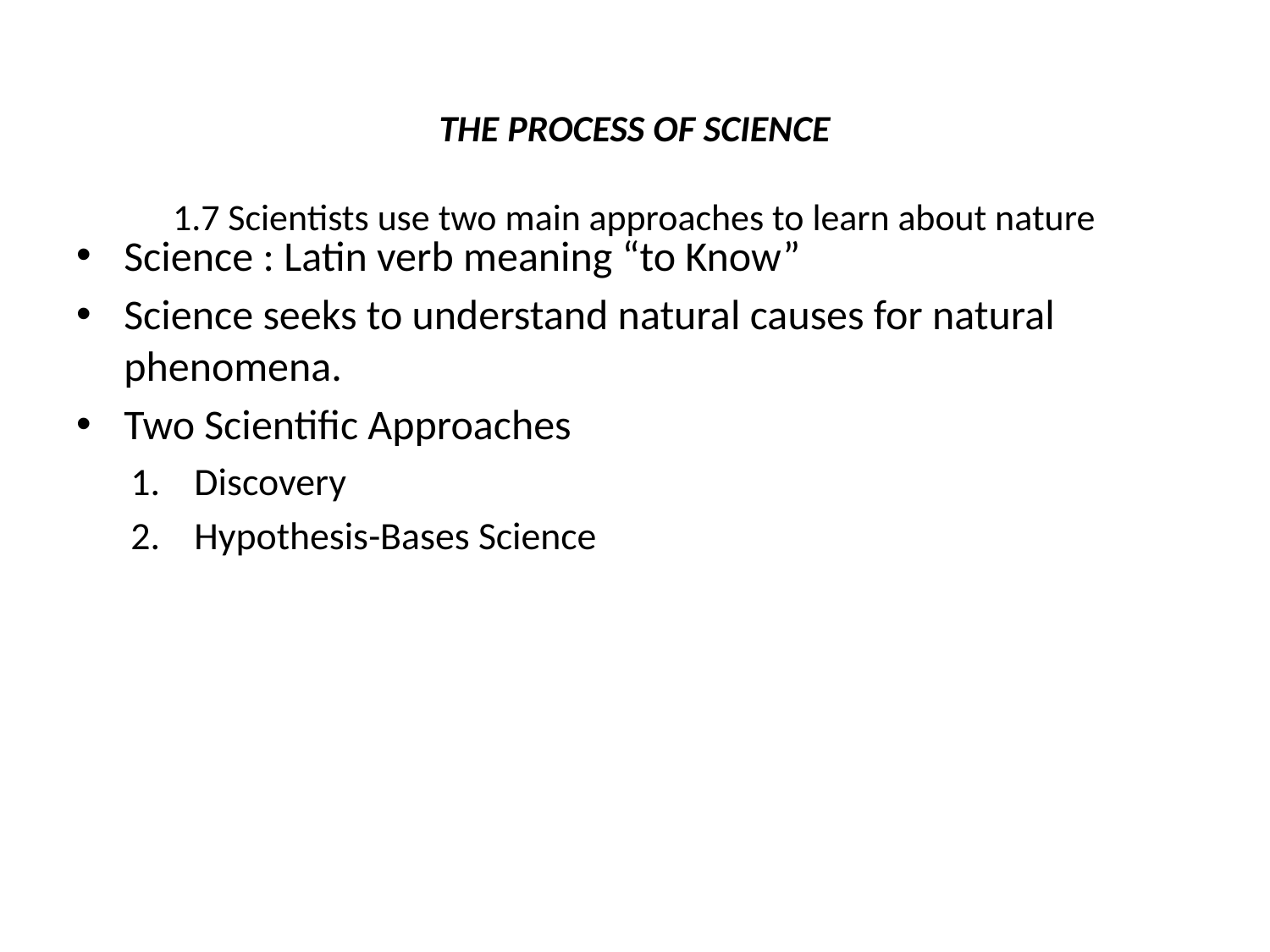

0
# THE PROCESS OF SCIENCE 1.7 Scientists use two main approaches to learn about nature
Science : Latin verb meaning “to Know”
Science seeks to understand natural causes for natural phenomena.
Two Scientific Approaches
Discovery
Hypothesis-Bases Science